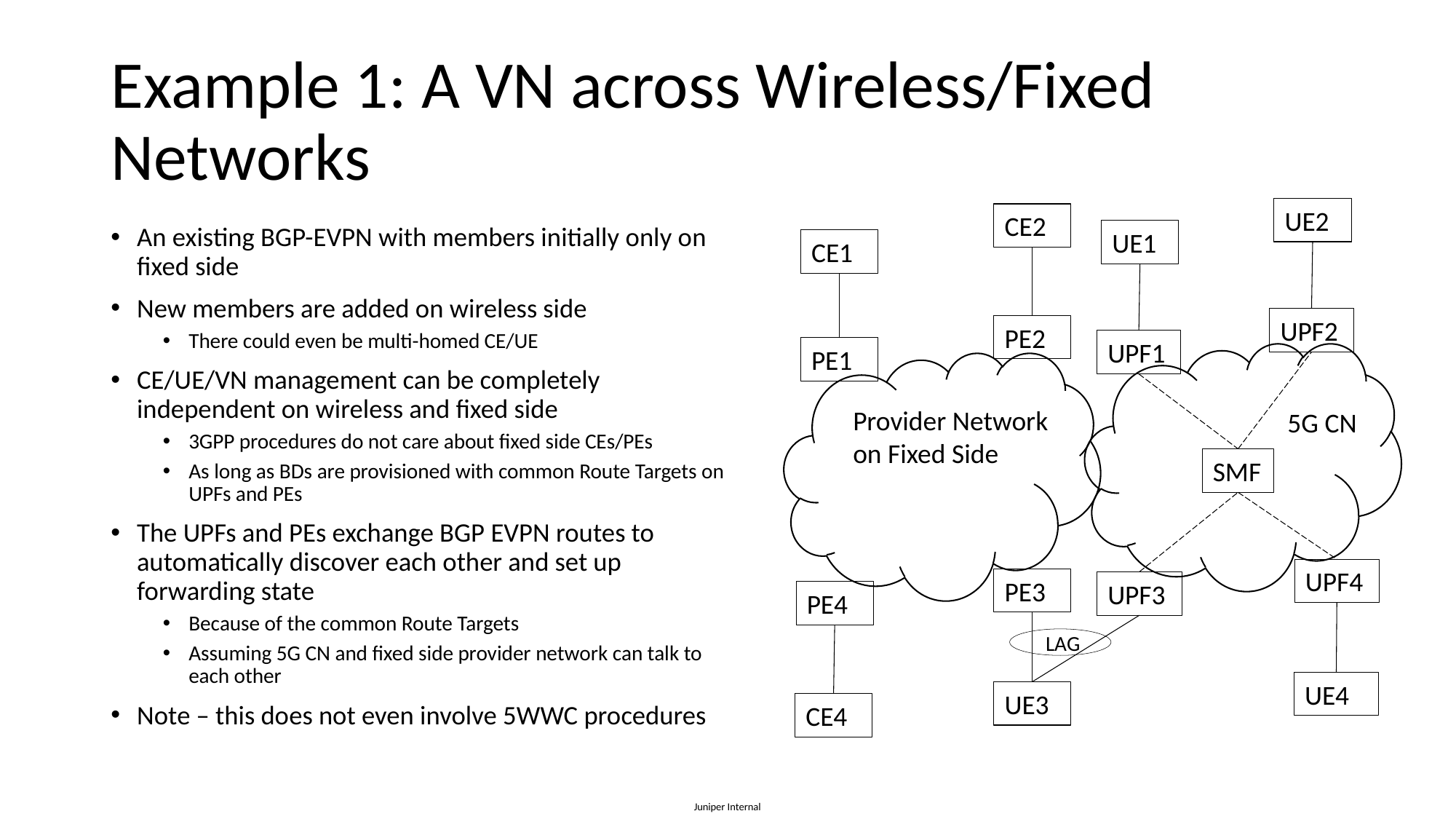

# Example 1: A VN across Wireless/Fixed Networks
UE2
CE2
An existing BGP-EVPN with members initially only on fixed side
New members are added on wireless side
There could even be multi-homed CE/UE
CE/UE/VN management can be completely independent on wireless and fixed side
3GPP procedures do not care about fixed side CEs/PEs
As long as BDs are provisioned with common Route Targets on UPFs and PEs
The UPFs and PEs exchange BGP EVPN routes to automatically discover each other and set up forwarding state
Because of the common Route Targets
Assuming 5G CN and fixed side provider network can talk to each other
Note – this does not even involve 5WWC procedures

UE1
CE1
UPF2
PE2
UPF1
PE1

Provider Network
on Fixed Side
5G CN
SMF
UPF4
PE3
UPF3
PE4
LAG

UE4
UE3
CE4